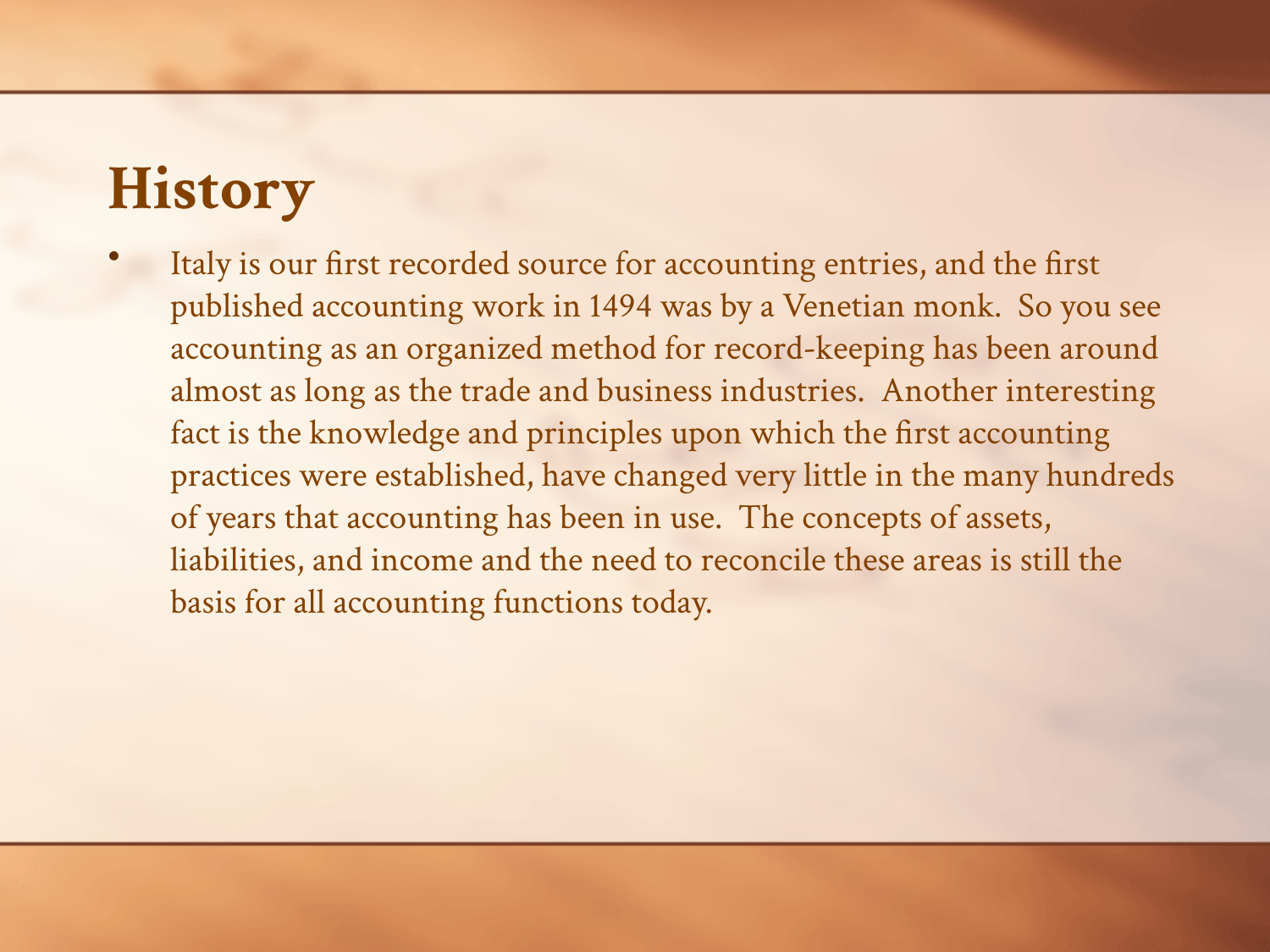

# History
Italy is our first recorded source for accounting entries, and the first published accounting work in 1494 was by a Venetian monk.  So you see accounting as an organized method for record-keeping has been around almost as long as the trade and business industries.  Another interesting fact is the knowledge and principles upon which the first accounting practices were established, have changed very little in the many hundreds of years that accounting has been in use.  The concepts of assets, liabilities, and income and the need to reconcile these areas is still the basis for all accounting functions today.